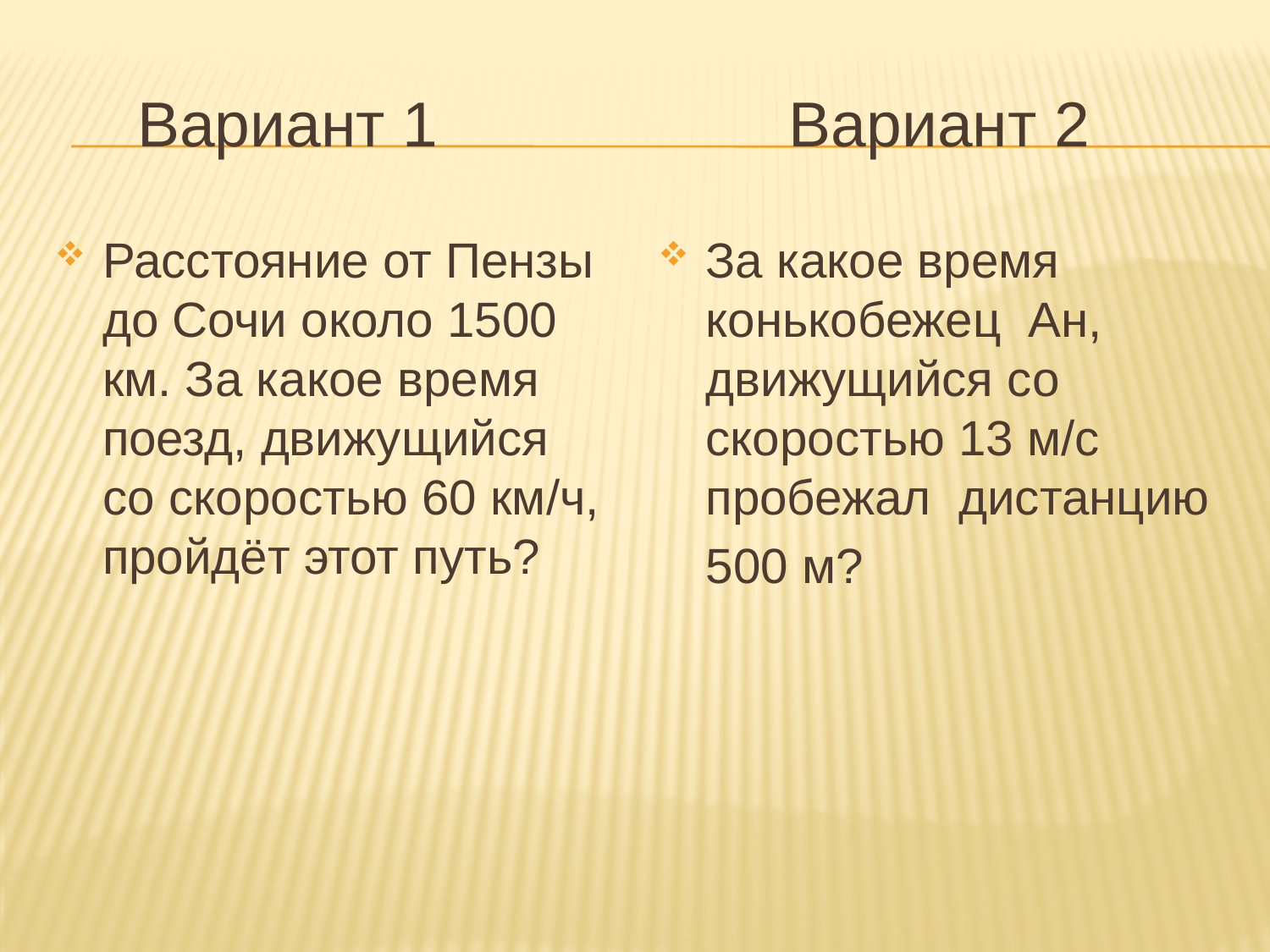

# Вариант 1                    Вариант 2
Расстояние от Пензы до Сочи около 1500 км. За какое время поезд, движущийся со скоростью 60 км/ч, пройдёт этот путь?
За какое время конькобежец  Ан, движущийся со скоростью 13 м/с пробежал  дистанцию
500 м?